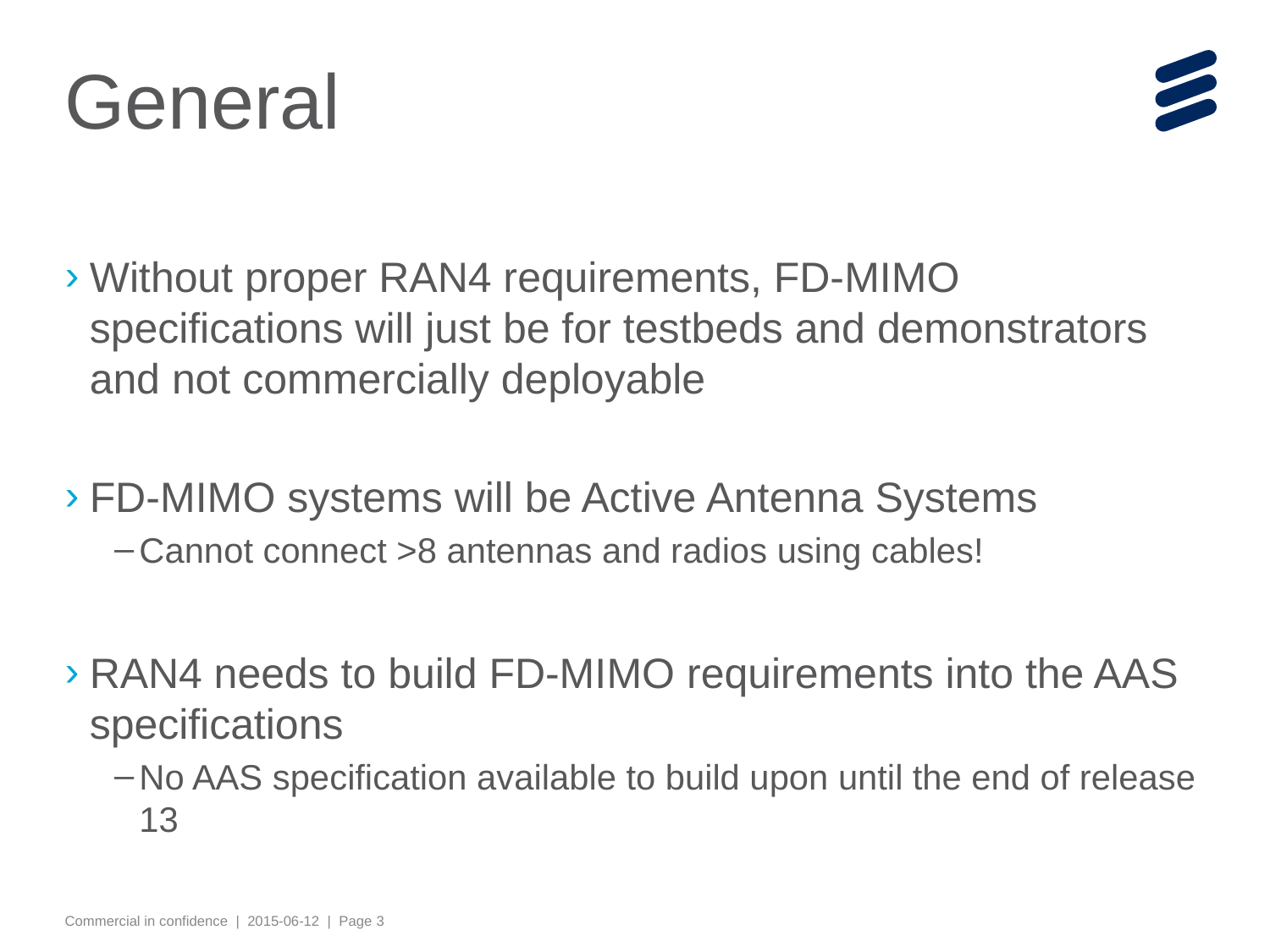

# General
Without proper RAN4 requirements, FD-MIMO specifications will just be for testbeds and demonstrators and not commercially deployable

FD-MIMO systems will be Active Antenna Systems
Cannot connect >8 antennas and radios using cables!

RAN4 needs to build FD-MIMO requirements into the AAS specifications
No AAS specification available to build upon until the end of release 13